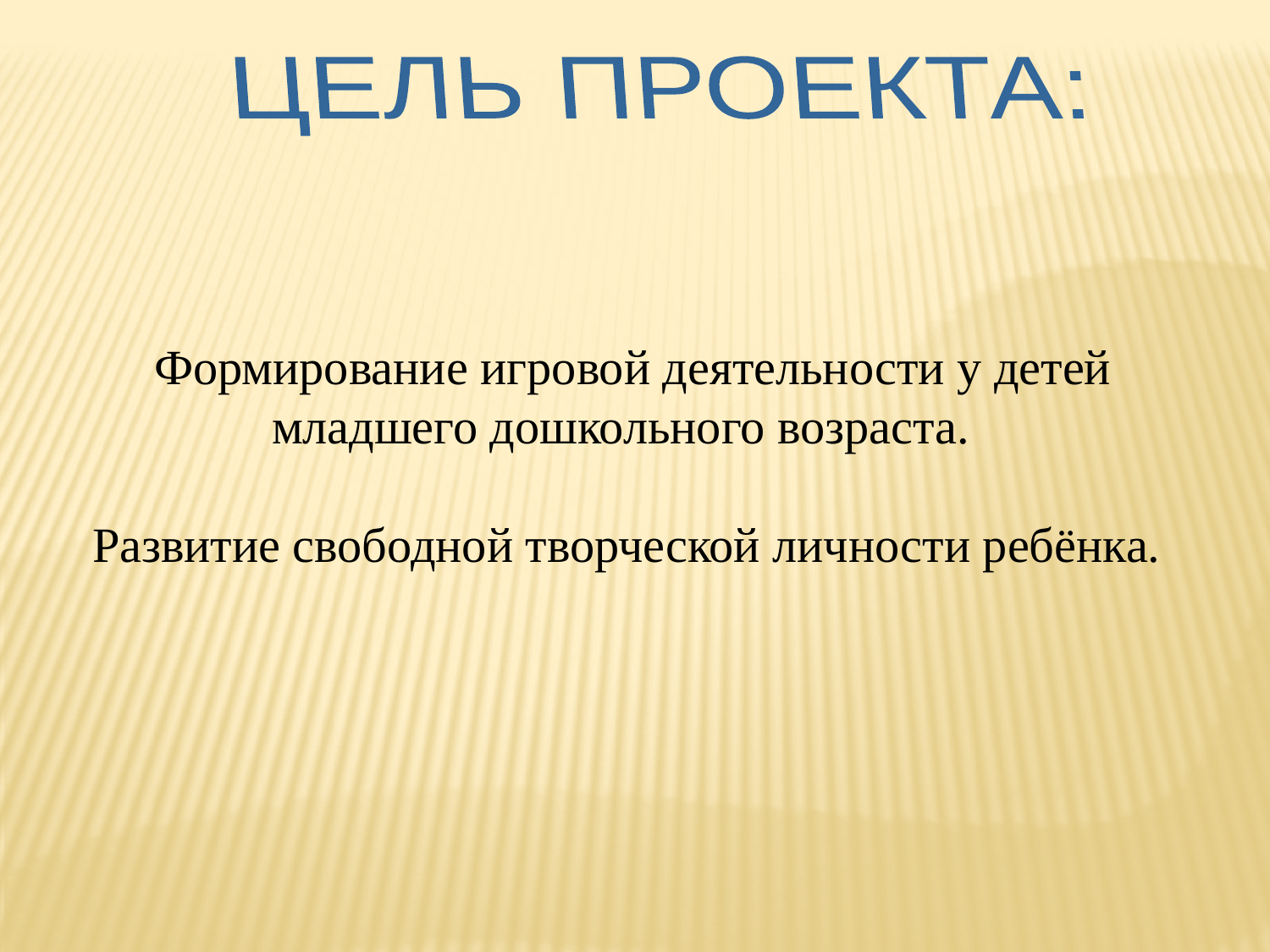

ЦЕЛЬ ПРОЕКТА:

Формирование игровой деятельности у детей младшего дошкольного возраста.

Развитие свободной творческой личности ребёнка.